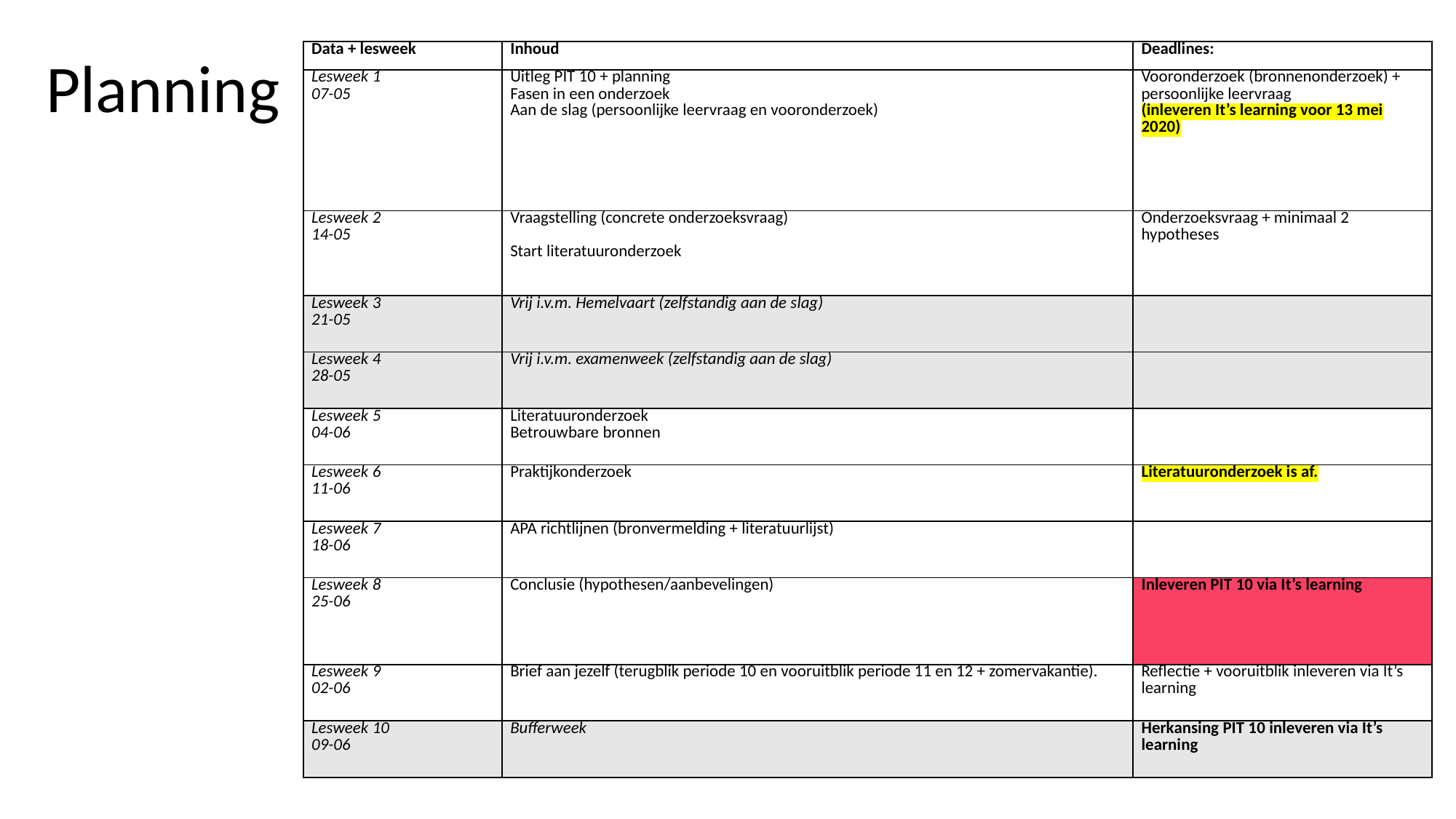

# Planning
| Data + lesweek | Inhoud | Deadlines: |
| --- | --- | --- |
| Lesweek 1 07-05 | Uitleg PIT 10 + planning Fasen in een onderzoek Aan de slag (persoonlijke leervraag en vooronderzoek) | Vooronderzoek (bronnenonderzoek) + persoonlijke leervraag (inleveren It’s learning voor 13 mei 2020) |
| Lesweek 2 14-05 | Vraagstelling (concrete onderzoeksvraag)   Start literatuuronderzoek | Onderzoeksvraag + minimaal 2 hypotheses |
| Lesweek 3 21-05 | Vrij i.v.m. Hemelvaart (zelfstandig aan de slag) |  |
| Lesweek 4 28-05 | Vrij i.v.m. examenweek (zelfstandig aan de slag) |  |
| Lesweek 5 04-06 | Literatuuronderzoek Betrouwbare bronnen |  |
| Lesweek 6 11-06 | Praktijkonderzoek | Literatuuronderzoek is af. |
| Lesweek 7 18-06 | APA richtlijnen (bronvermelding + literatuurlijst) |  |
| Lesweek 8 25-06 | Conclusie (hypothesen/aanbevelingen) | Inleveren PIT 10 via It’s learning |
| Lesweek 9 02-06 | Brief aan jezelf (terugblik periode 10 en vooruitblik periode 11 en 12 + zomervakantie). | Reflectie + vooruitblik inleveren via It’s learning |
| Lesweek 10 09-06 | Bufferweek | Herkansing PIT 10 inleveren via It’s learning |